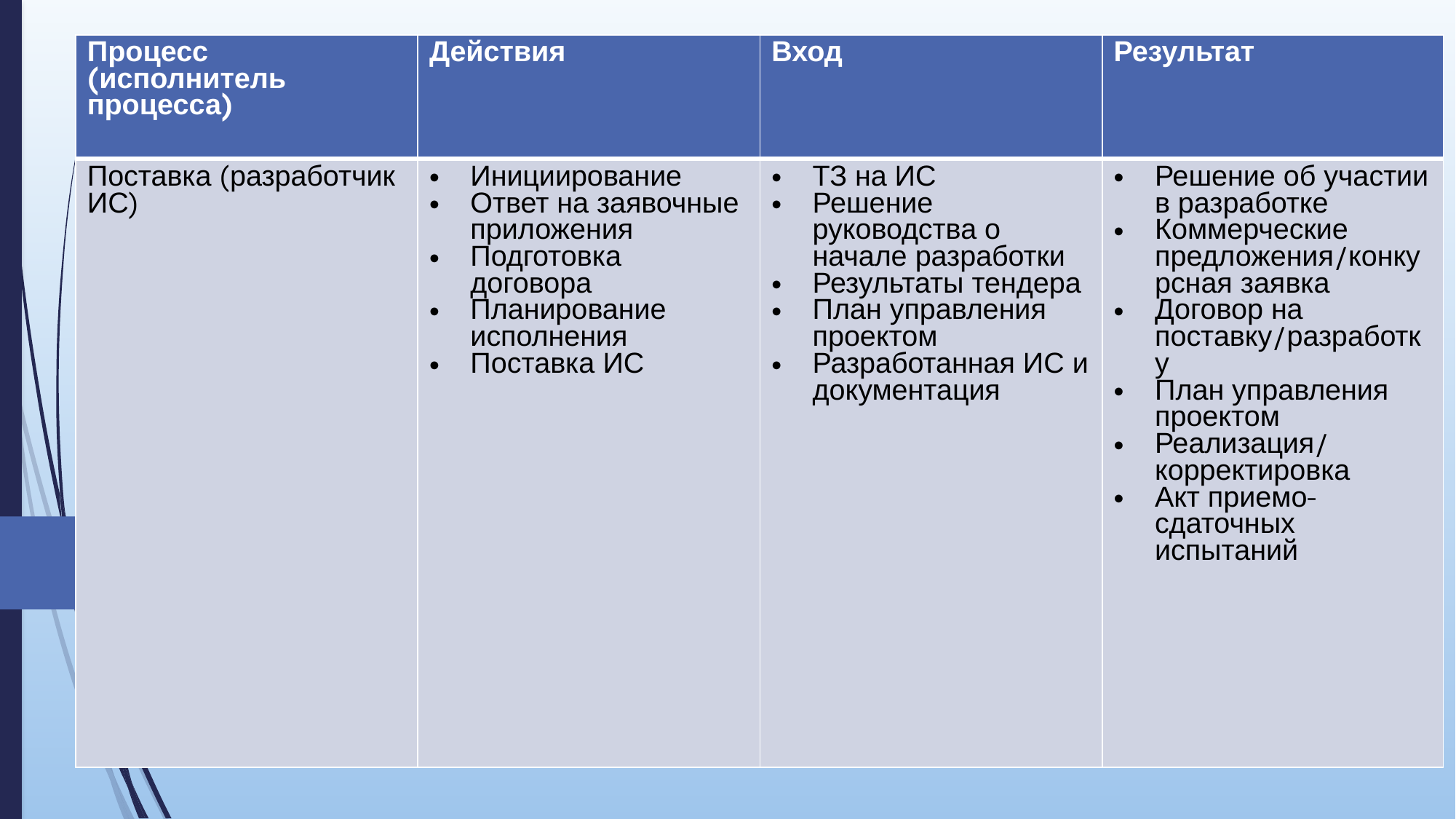

| Процесс (исполнитель процесса) | Действия | Вход | Результат |
| --- | --- | --- | --- |
| Поставка (разработчик ИС) | Инициирование Ответ на заявочные приложения Подготовка договора Планирование исполнения Поставка ИС | ТЗ на ИС Решение руководства о начале разработки Результаты тендера План управления проектом Разработанная ИС и документация | Решение об участии в разработке Коммерческие предложения/конкурсная заявка Договор на поставку/разработку План управления проектом Реализация/корректировка Акт приемо-сдаточных испытаний |